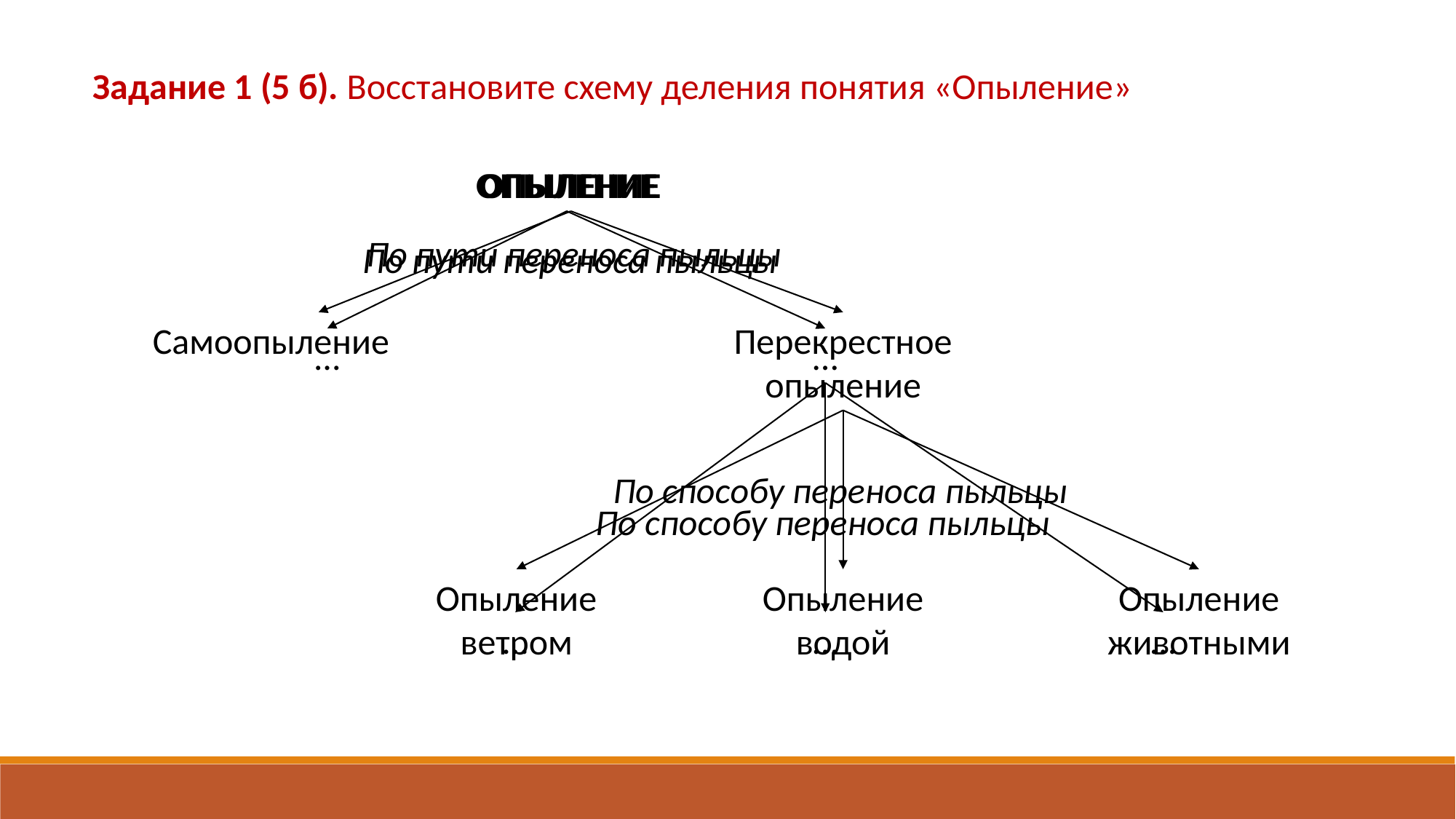

Задание 1 (5 б). Восстановите схему деления понятия «Опыление»
ОПЫЛЕНИЕ
По пути переноса пыльцы
Самоопыление
Перекрестное опыление
По способу переноса пыльцы
Опыление животными
Опыление ветром
Опыление водой
ОПЫЛЕНИЕ
По пути переноса пыльцы
…
…
По способу переноса пыльцы
…
…
…